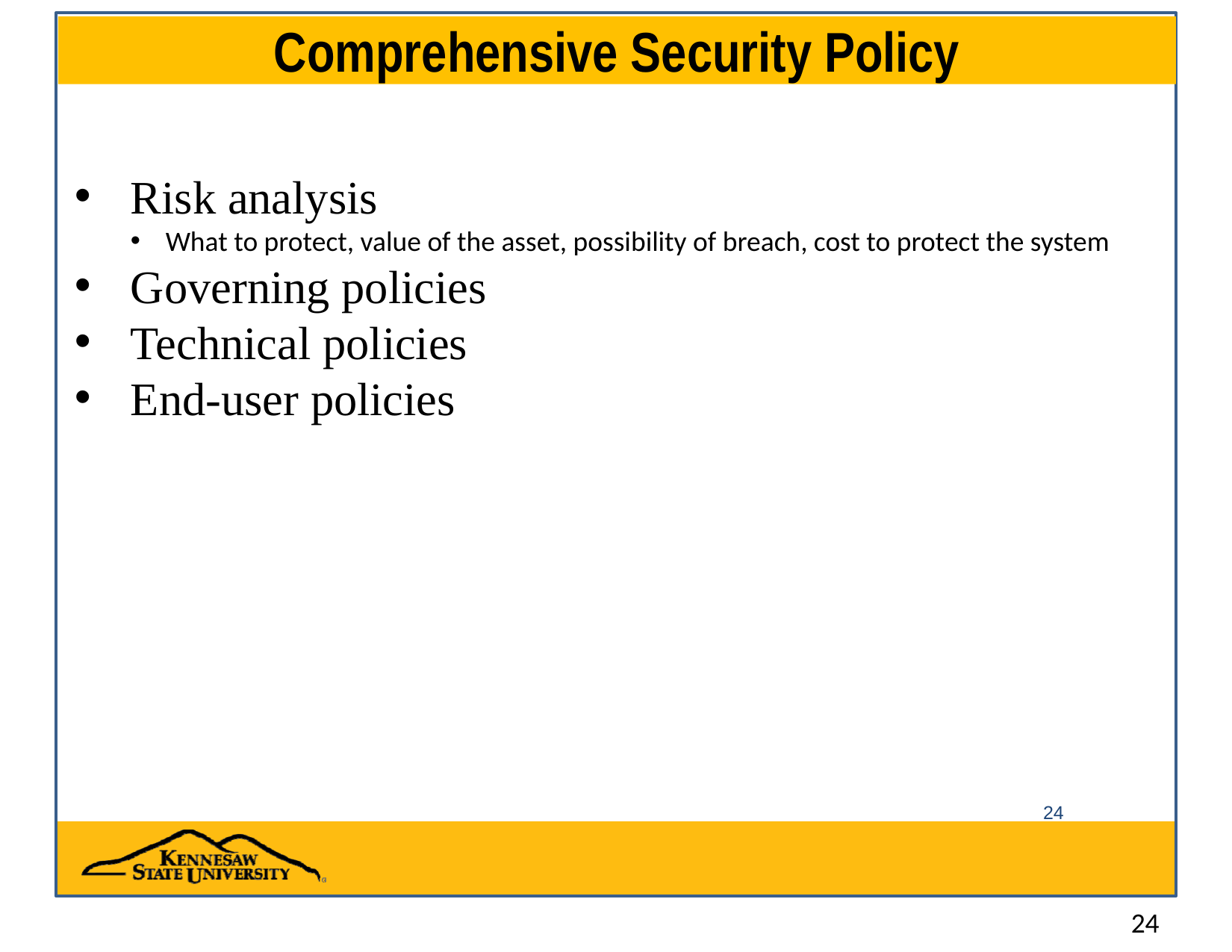

# Comprehensive Security Policy
Risk analysis
What to protect, value of the asset, possibility of breach, cost to protect the system
Governing policies
Technical policies
End-user policies
24